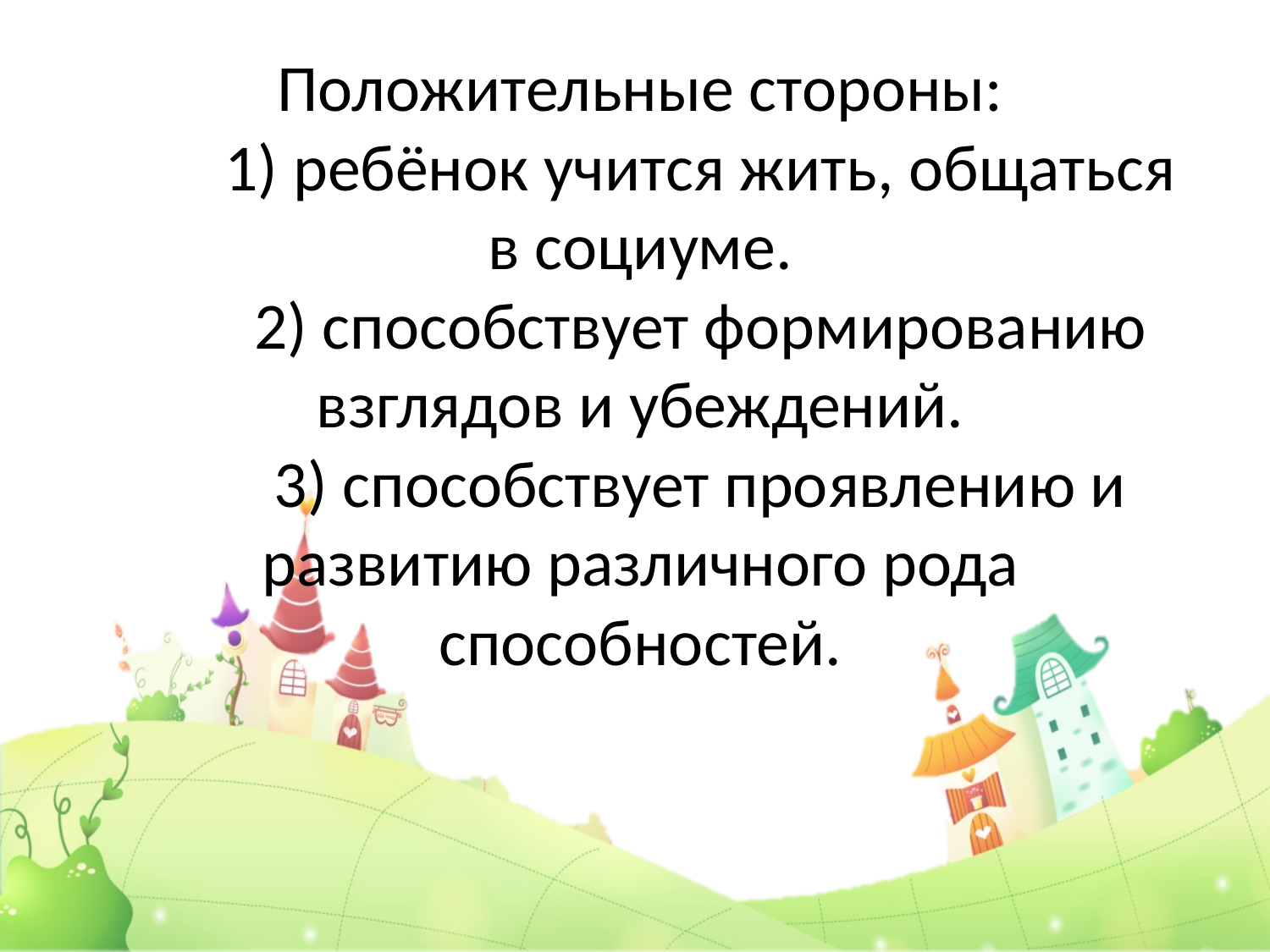

# Положительные стороны:         1) ребёнок учится жить, общаться в социуме.         2) способствует формированию взглядов и убеждений.         3) способствует проявлению и развитию различного рода способностей.